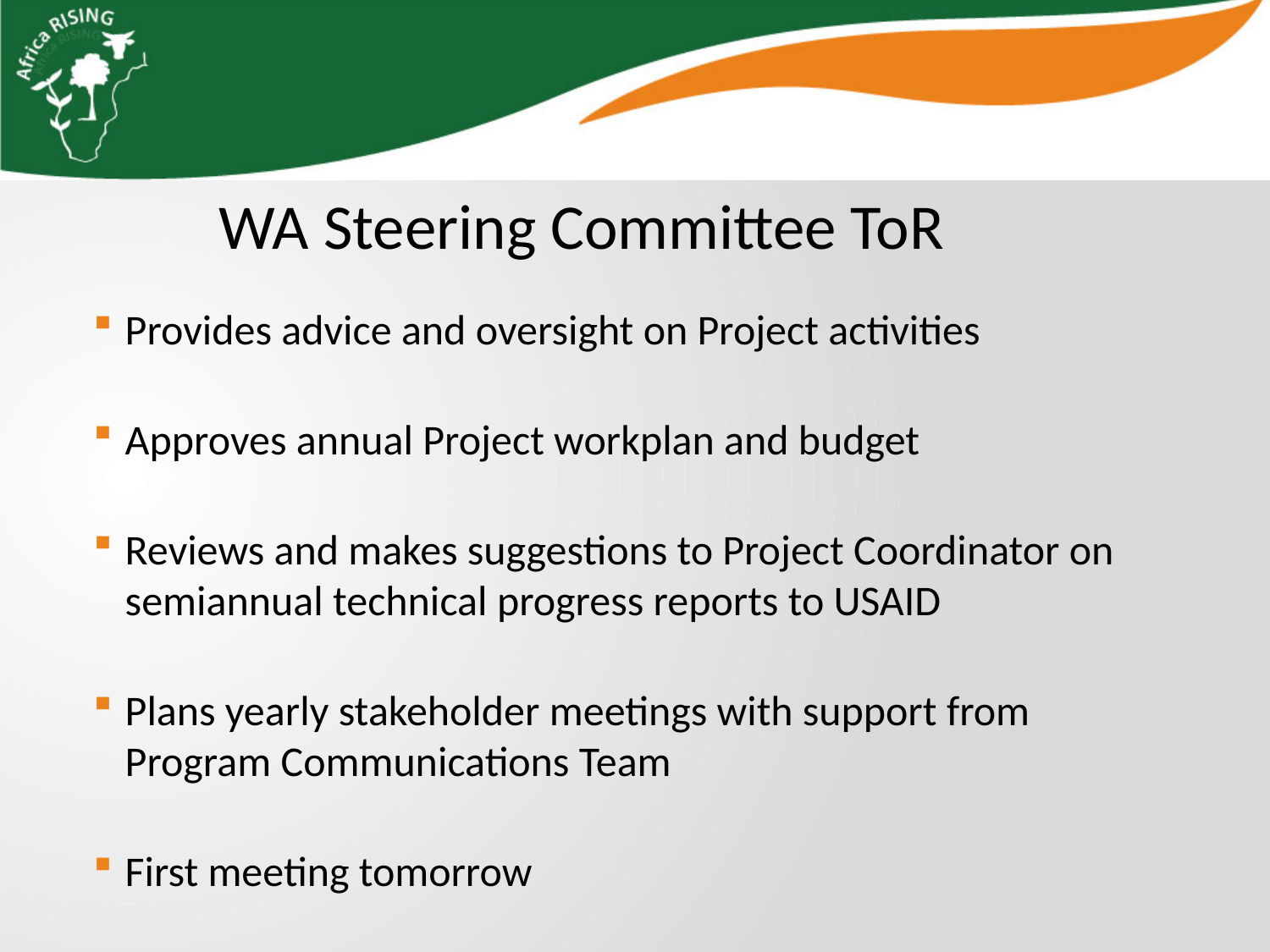

WA Steering Committee ToR
Provides advice and oversight on Project activities
Approves annual Project workplan and budget
Reviews and makes suggestions to Project Coordinator on semiannual technical progress reports to USAID
Plans yearly stakeholder meetings with support from Program Communications Team
First meeting tomorrow